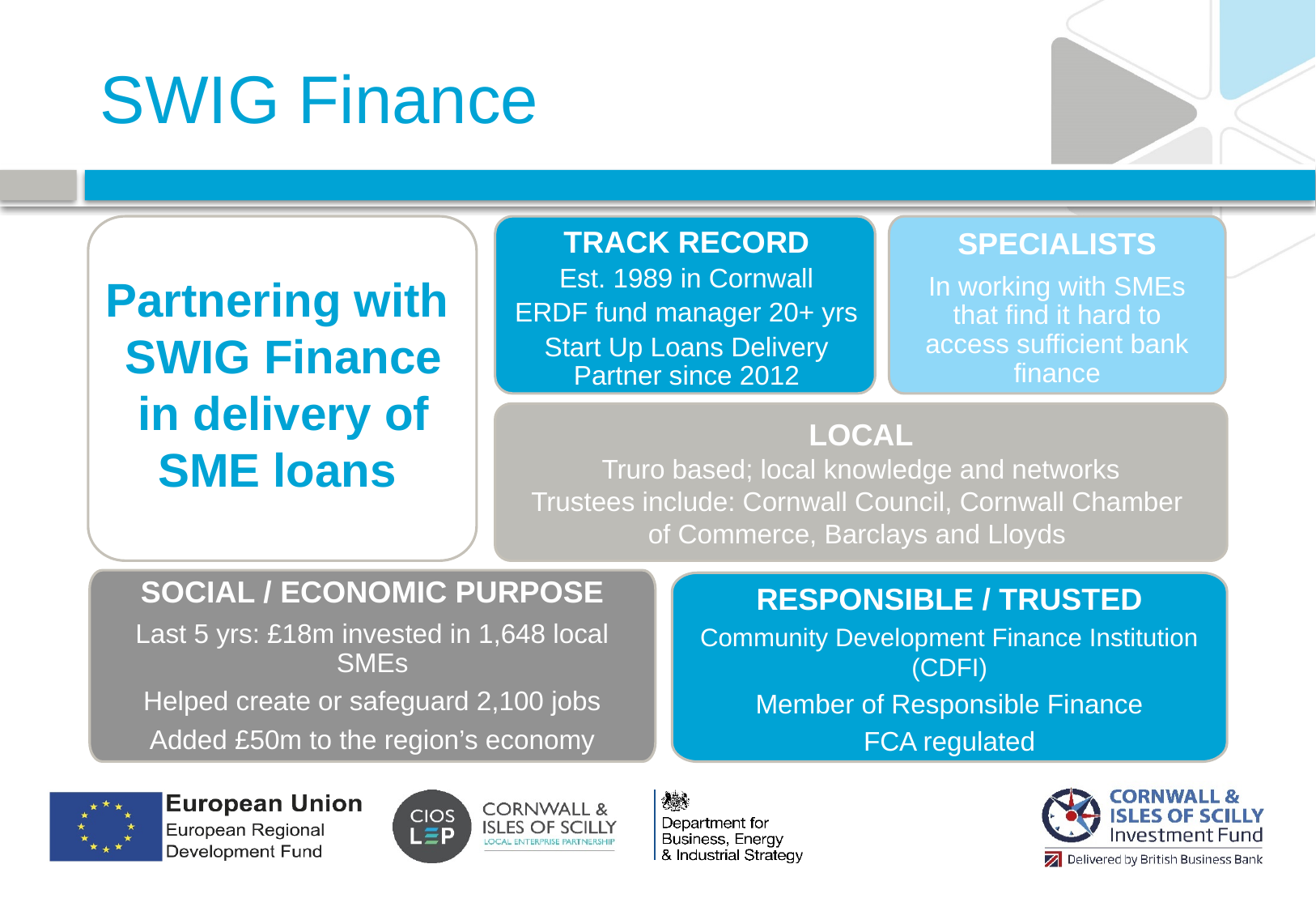

# SWIG Finance

Partnering with
SWIG Finance in delivery of SME loans

SPECIALISTS
In working with SMEs that find it hard to access sufficient bank finance

TRACK RECORD
Est. 1989 in Cornwall
ERDF fund manager 20+ yrs
Start Up Loans Delivery Partner since 2012

LOCAL
Truro based; local knowledge and networks
Trustees include: Cornwall Council, Cornwall Chamber
of Commerce, Barclays and Lloyds
SOCIAL / ECONOMIC PURPOSE
Last 5 yrs: £18m invested in 1,648 local SMEs
Helped create or safeguard 2,100 jobs
Added £50m to the region’s economy

RESPONSIBLE / TRUSTED
Community Development Finance Institution (CDFI)
Member of Responsible Finance
FCA regulated